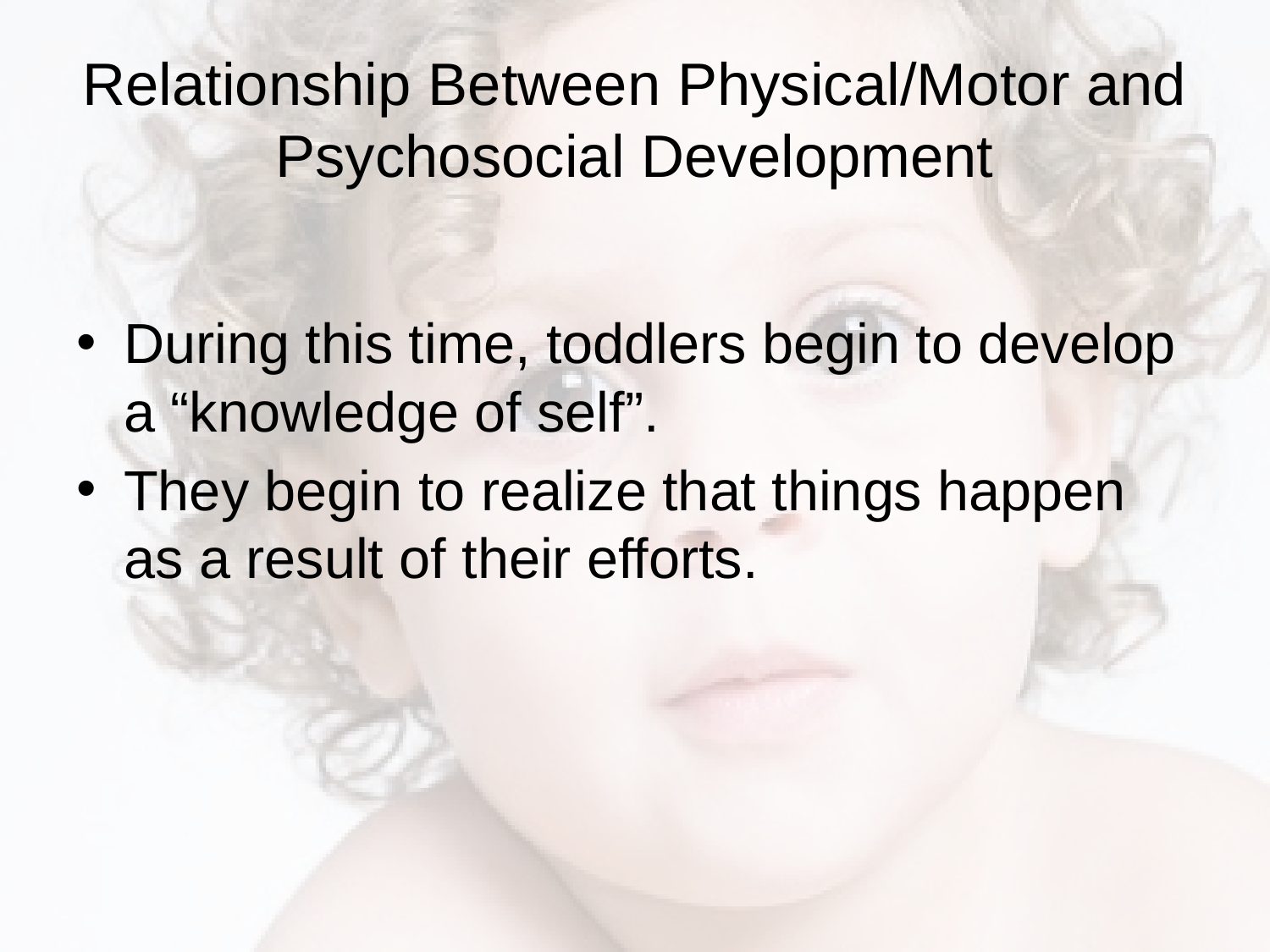

# Relationship Between Physical/Motor and Psychosocial Development

During this time, toddlers begin to develop a “knowledge of self”.
They begin to realize that things happen as a result of their efforts.